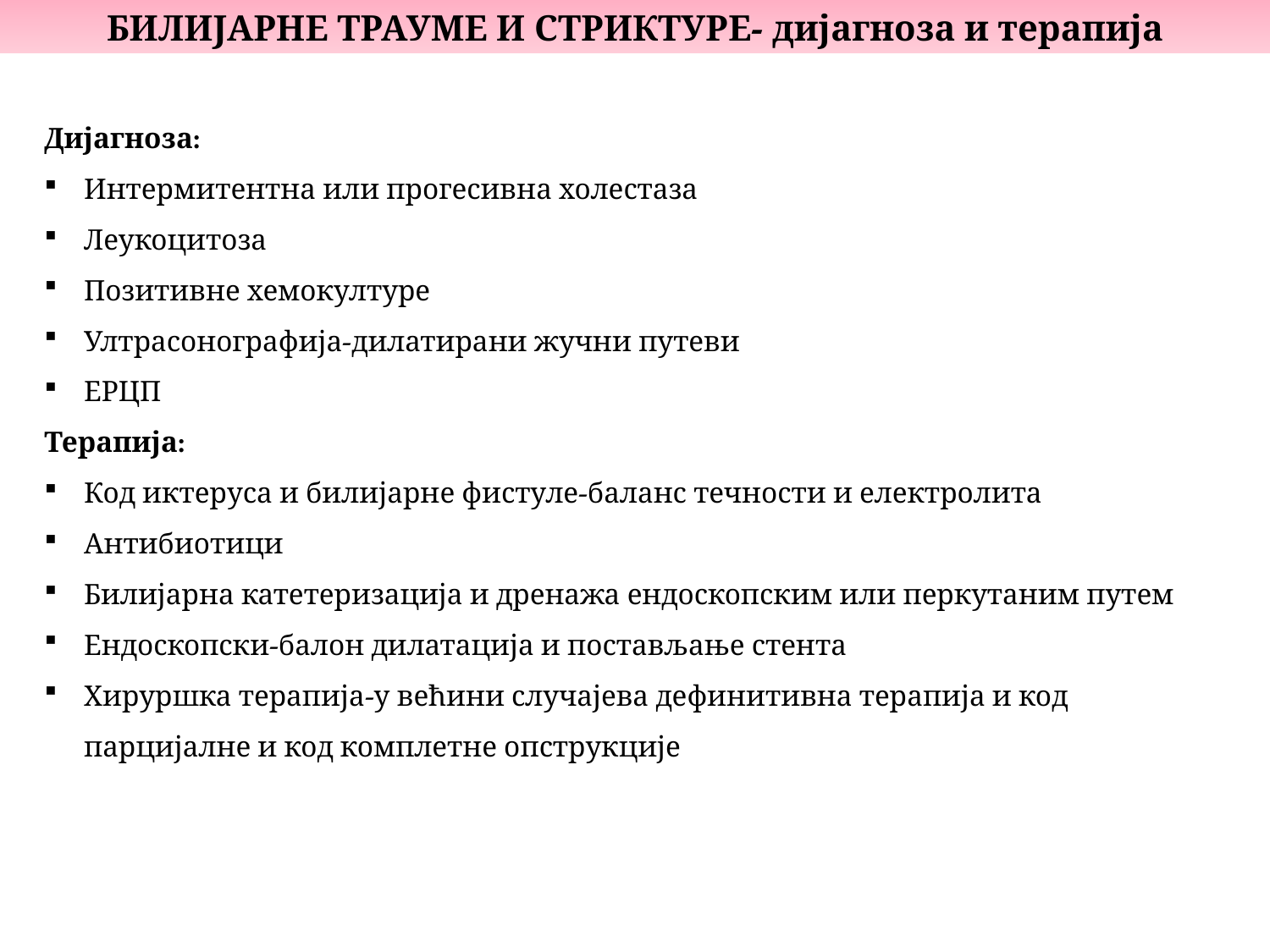

БИЛИЈАРНЕ ТРАУМЕ И СТРИКТУРЕ- дијагноза и терапија
Дијагноза:
Интермитентна или прогесивна холестаза
Леукоцитоза
Позитивне хемокултуре
Ултрасонографија-дилатирани жучни путеви
ЕРЦП
Терапија:
Код иктеруса и билијарне фистуле-баланс течности и електролита
Антибиотици
Билијарна катетеризација и дренажа ендоскопским или перкутаним путем
Ендоскопски-балон дилатација и постављање стента
Хируршка терапија-у већини случајева дефинитивна терапија и код парцијалне и код комплетне опструкције